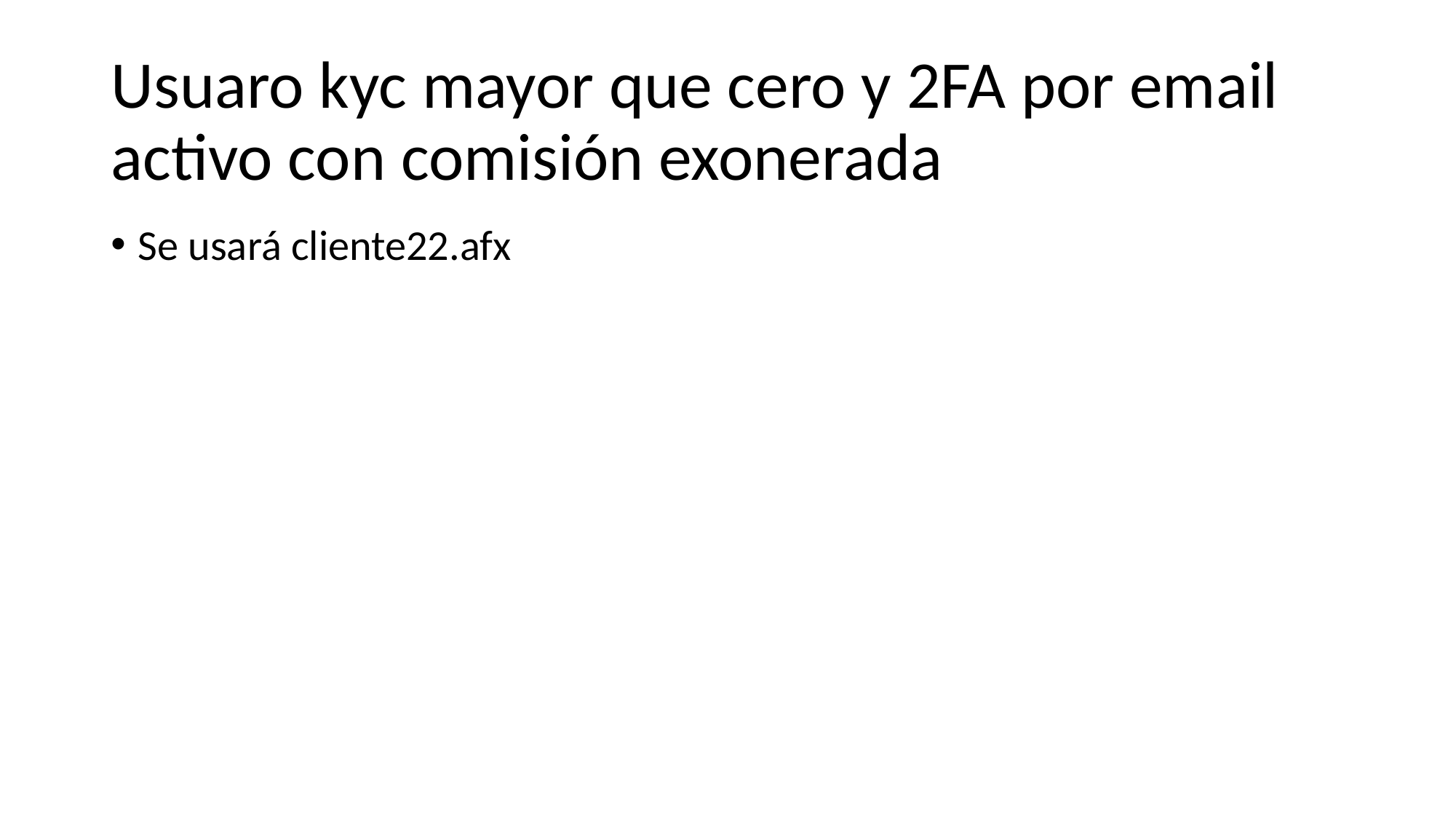

# Usuaro kyc mayor que cero y 2FA por email activo con comisión exonerada
Se usará cliente22.afx